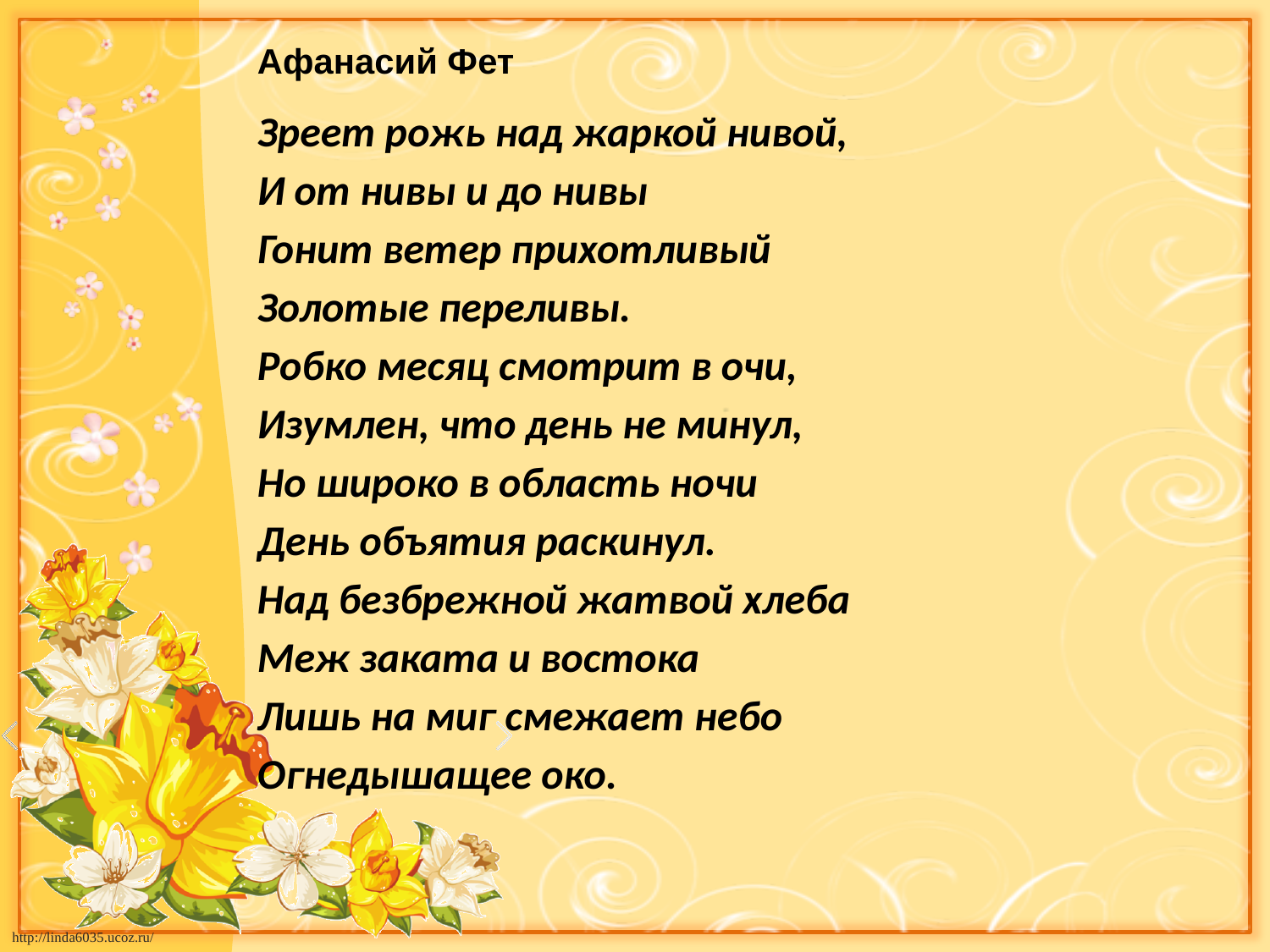

Афанасий Фет
Зреет рожь над жаркой нивой,
И от нивы и до нивы
Гонит ветер прихотливый
Золотые переливы.
Робко месяц смотрит в очи,
Изумлен, что день не минул,
Но широко в область ночи
День объятия раскинул.
Над безбрежной жатвой хлеба
Меж заката и востока
Лишь на миг смежает небо
Огнедышащее око.